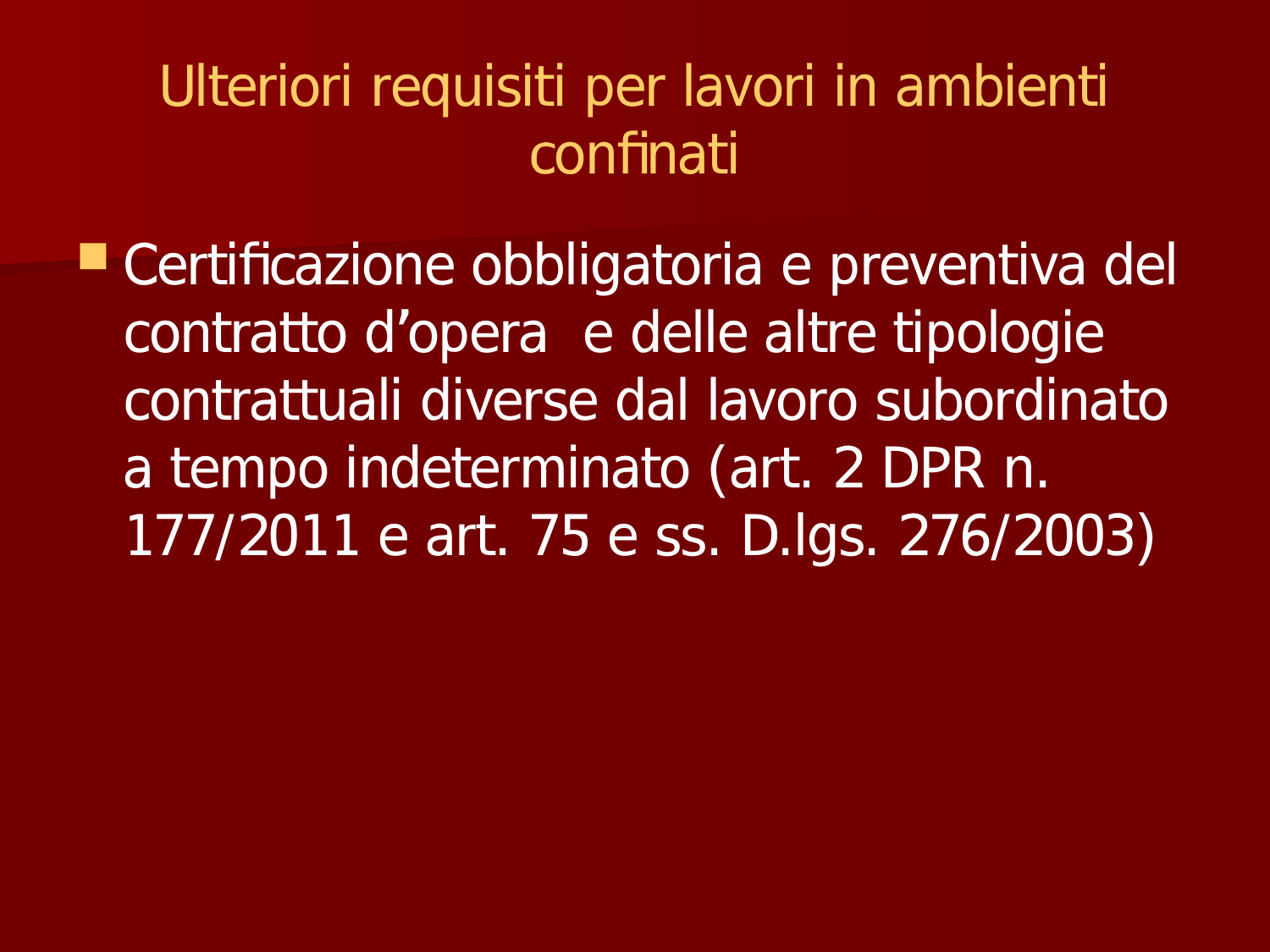

# Ulteriori requisiti per lavori in ambienti confinati
Certificazione obbligatoria e preventiva del contratto d’opera  e delle altre tipologie contrattuali diverse dal lavoro subordinato a tempo indeterminato (art. 2 DPR n. 177/2011 e art. 75 e ss. D.lgs. 276/2003)